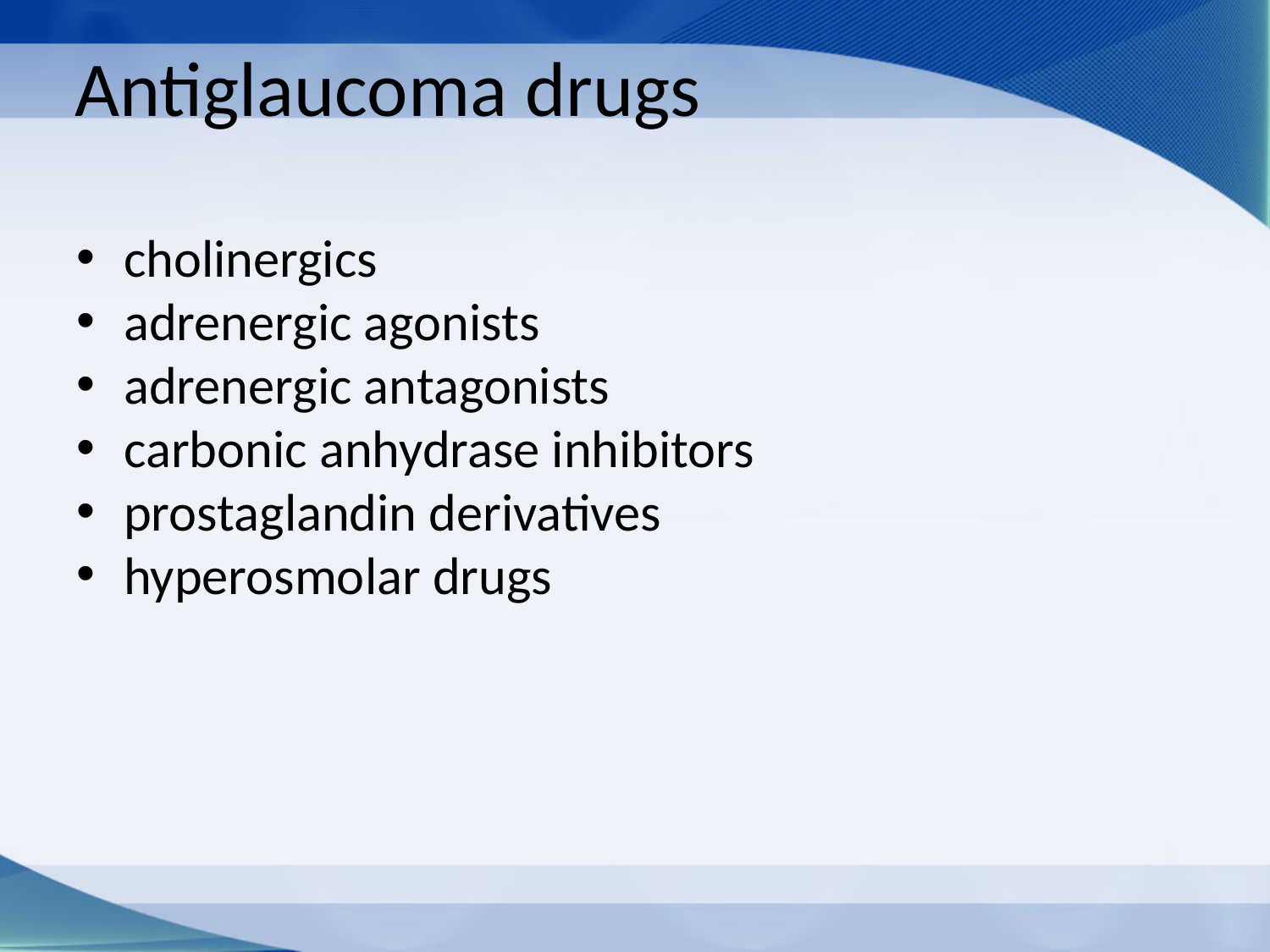

# Antiglaucoma drugs
cholinergics
adrenergic agonists
adrenergic antagonists
carbonic anhydrase inhibitors
prostaglandin derivatives
hyperosmolar drugs